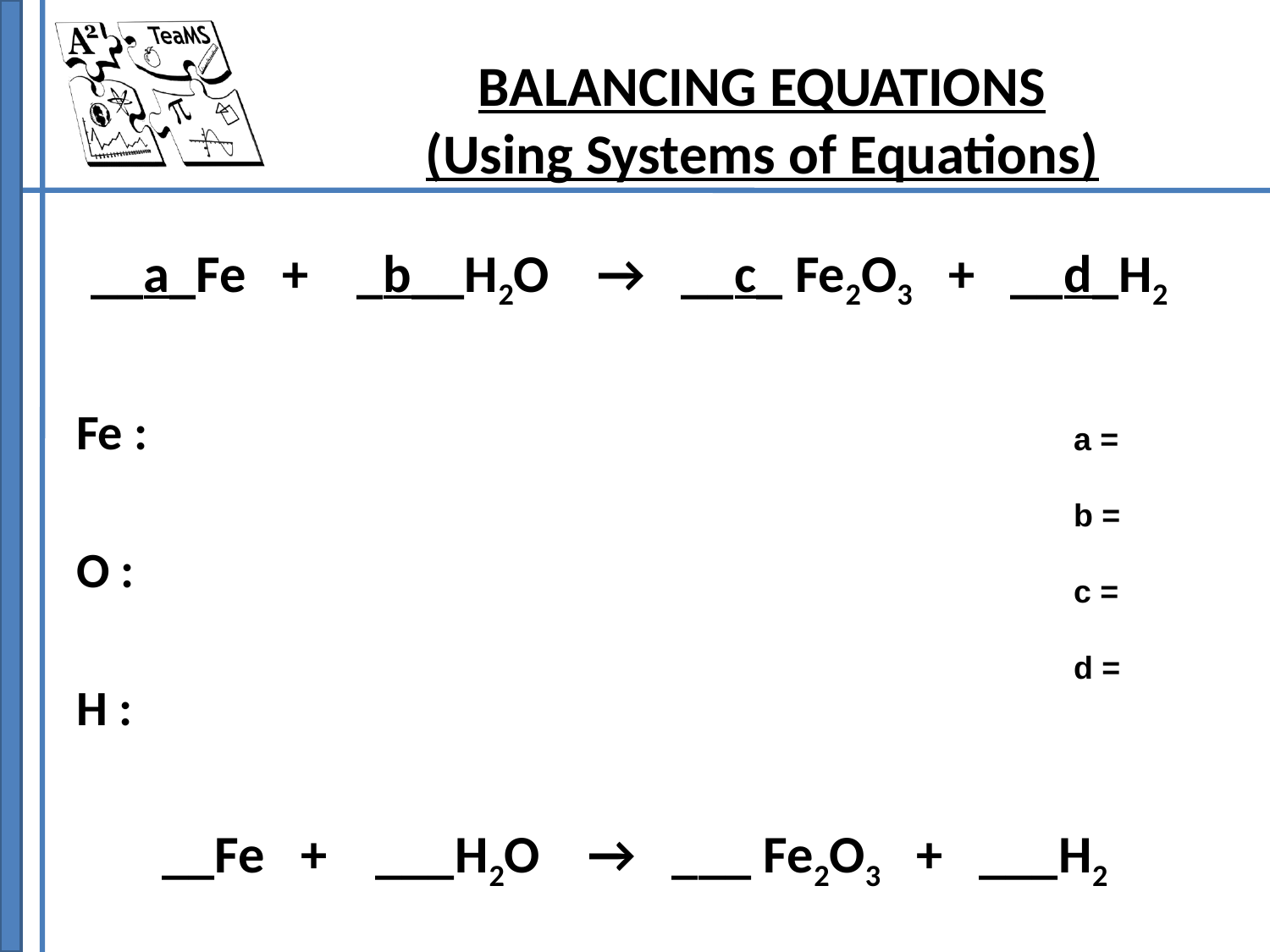

# BALANCING EQUATIONS (Using Systems of Equations)
 __a_Fe   +    _b__H2O    →   __c_ Fe2O3   +   __d_H2

Fe :

O :

H :

__Fe   +    ___H2O    →   ___ Fe2O3   +   ___H2

a =

b =

c =

d =